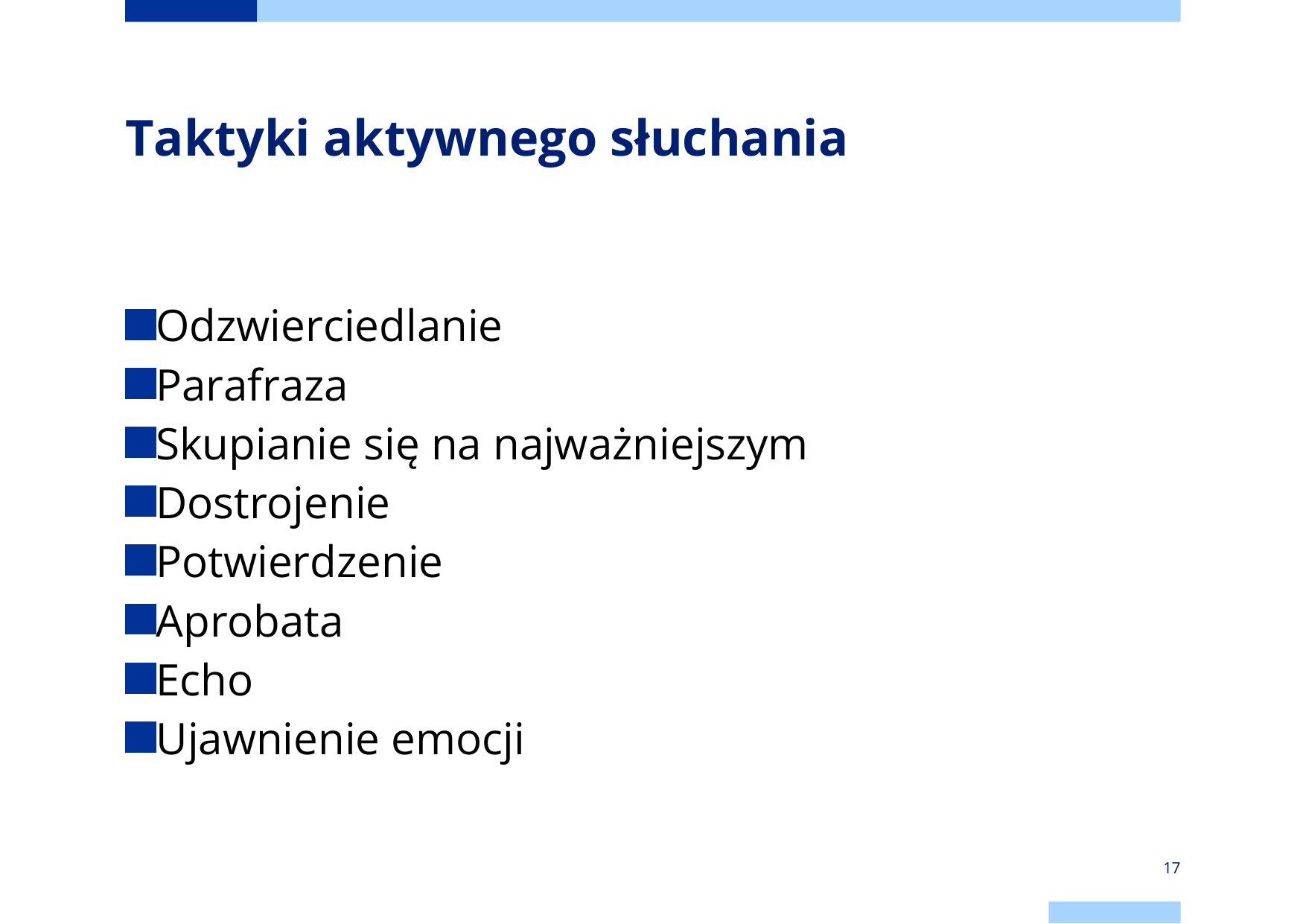

# Taktyki aktywnego słuchania

Odzwierciedlanie
Parafraza
Skupianie się na najważniejszym
Dostrojenie
Potwierdzenie
Aprobata
Echo
Ujawnienie emocji

17